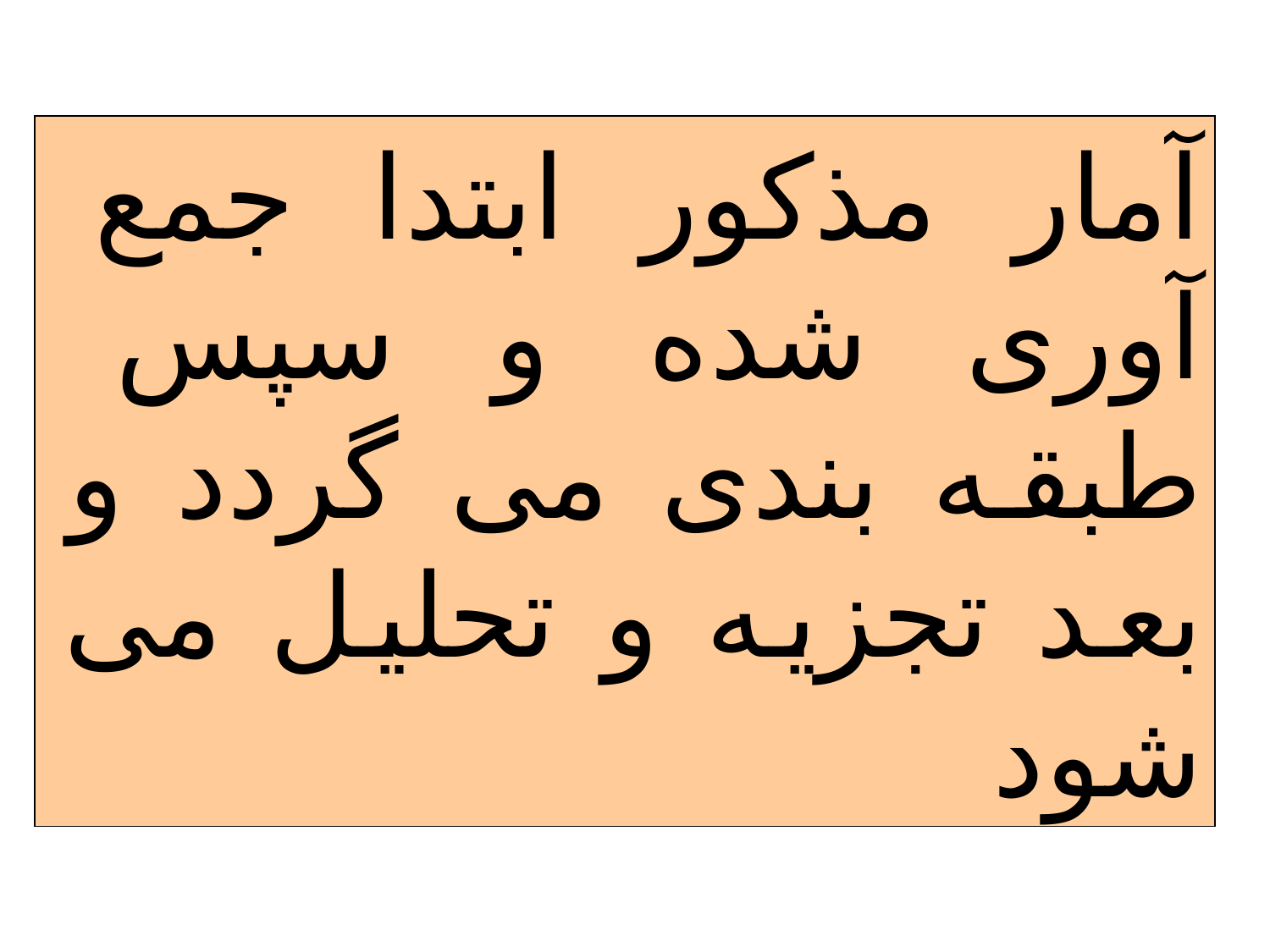

آمار مذکور ابتدا جمع آوری شده و سپس طبقه بندی می گردد و بعد تجزیه و تحلیل می شود